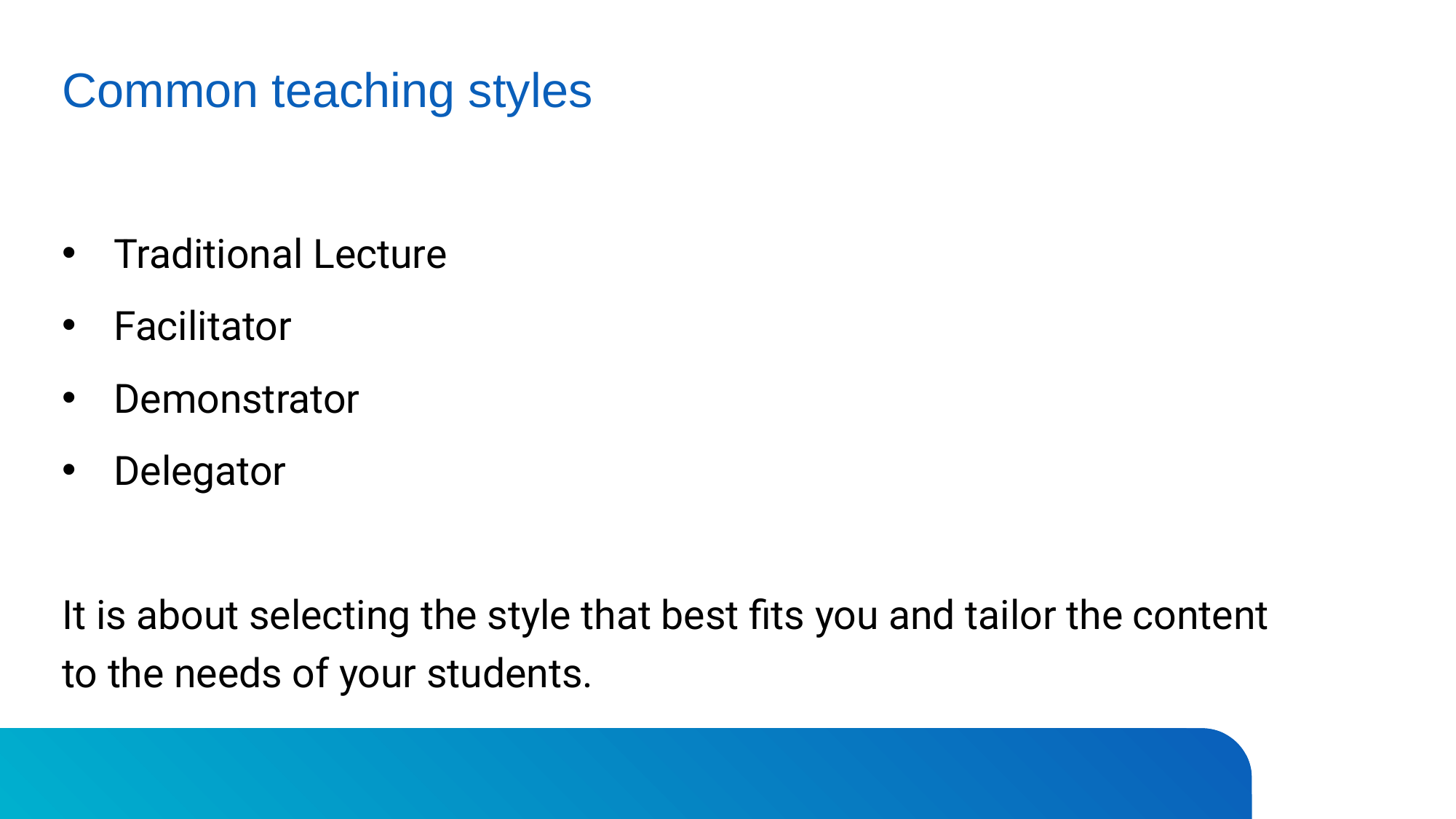

# Common teaching styles
Traditional Lecture
Facilitator
Demonstrator
Delegator

It is about selecting the style that best fits you and tailor the content to the needs of your students.